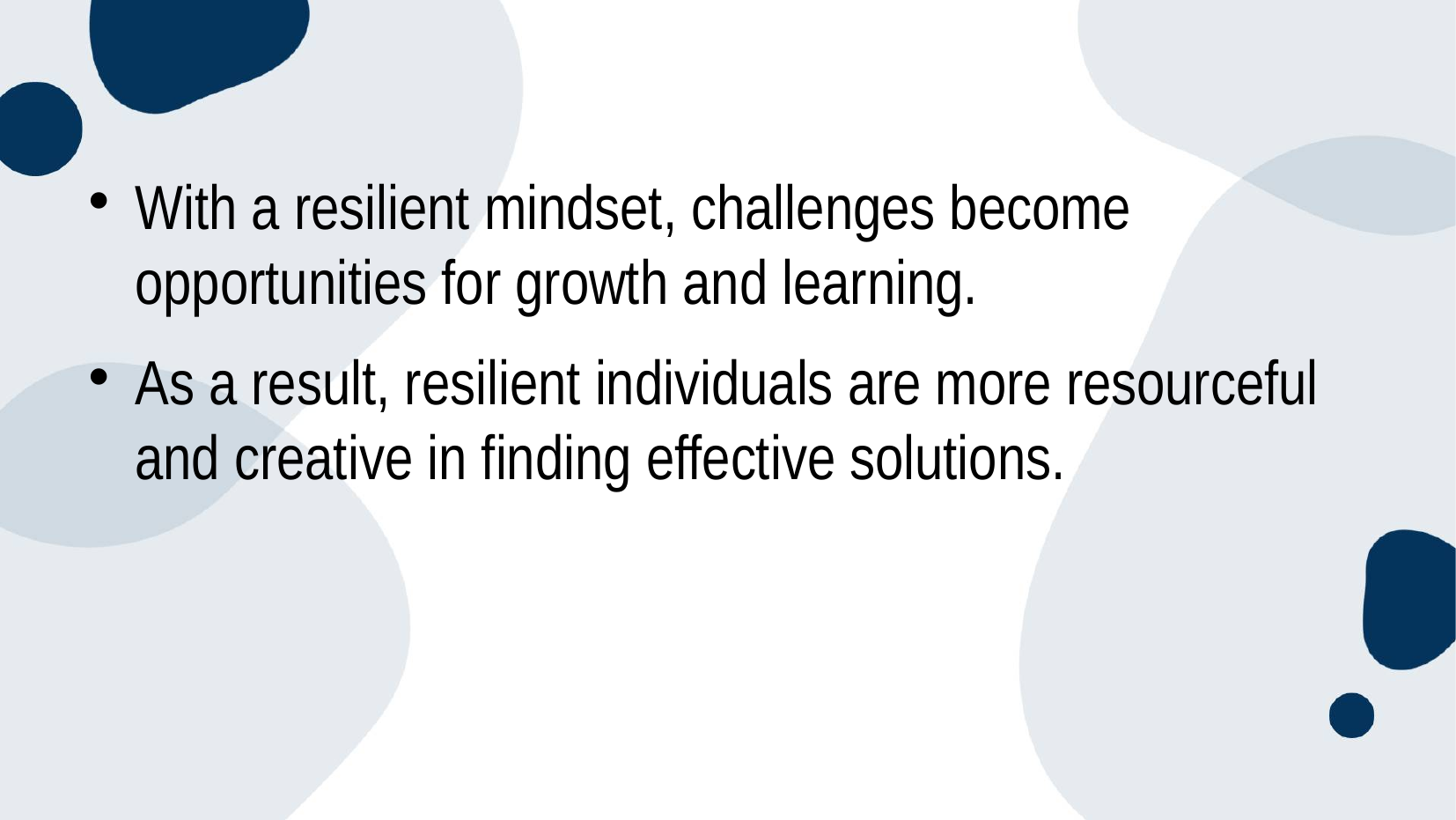

#
With a resilient mindset, challenges become opportunities for growth and learning.
As a result, resilient individuals are more resourceful and creative in finding effective solutions.